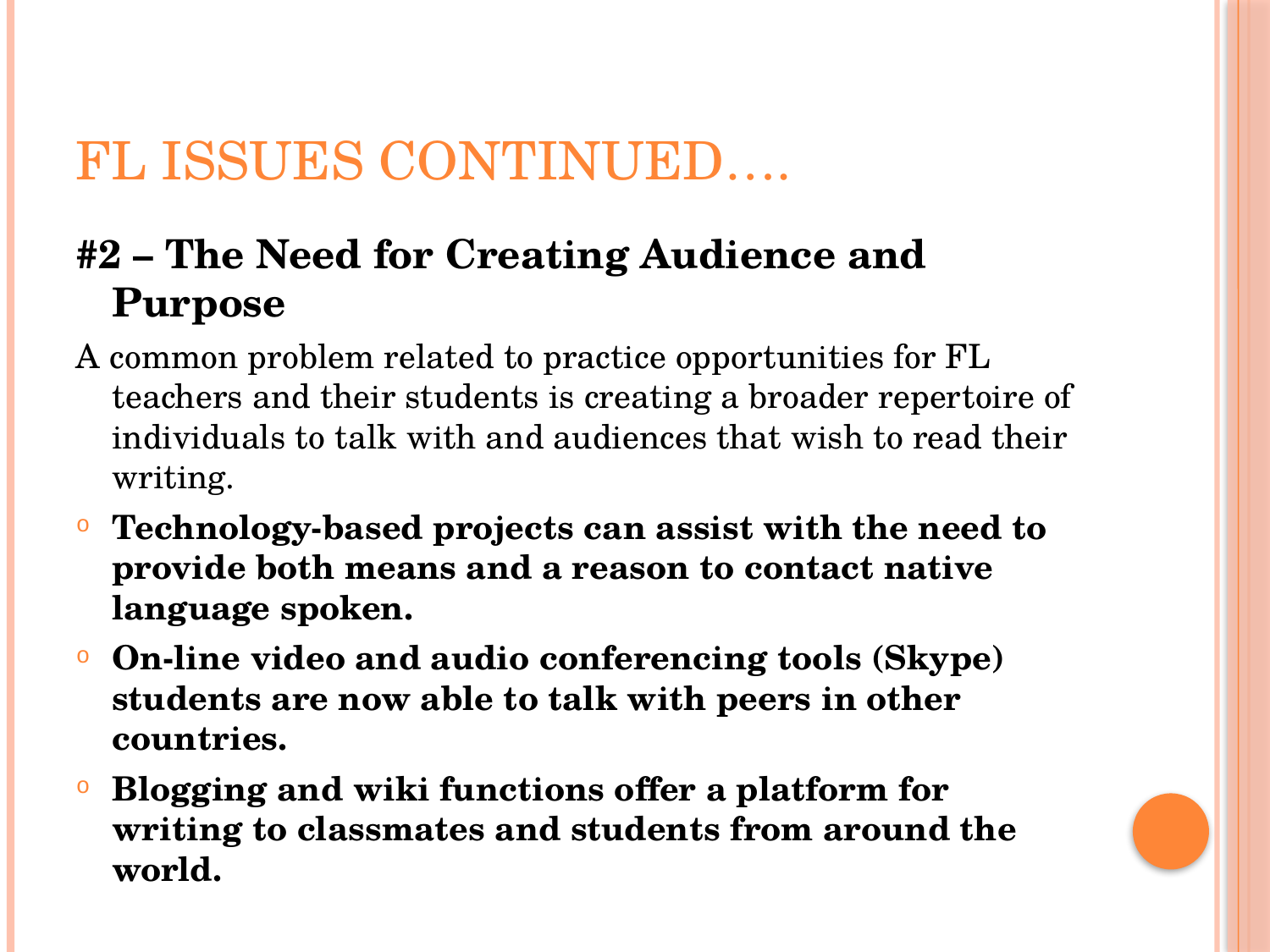

# FL Issues continued….
#2 – The Need for Creating Audience and Purpose
A common problem related to practice opportunities for FL teachers and their students is creating a broader repertoire of individuals to talk with and audiences that wish to read their writing.
Technology-based projects can assist with the need to provide both means and a reason to contact native language spoken.
On-line video and audio conferencing tools (Skype) students are now able to talk with peers in other countries.
Blogging and wiki functions offer a platform for writing to classmates and students from around the world.